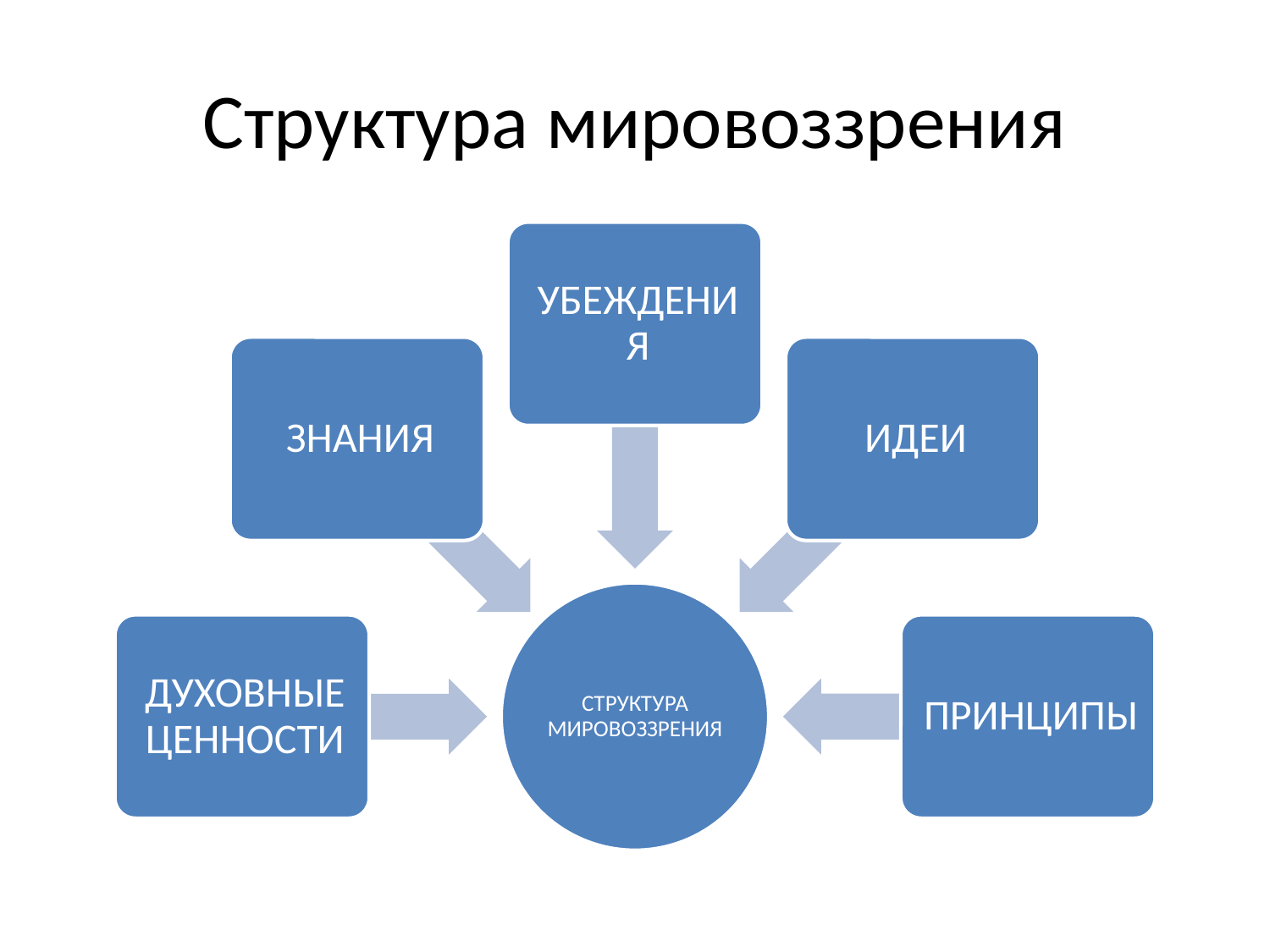

# Структура мировоззрения
СТРУКТУРА МИРОВОЗЗРЕНИЯ
ДУХОВНЫЕ ЦЕННОСТИ
ЗНАНИЯ
УБЕЖДЕНИЯ
ИДЕИ
ПРИНЦИПЫ